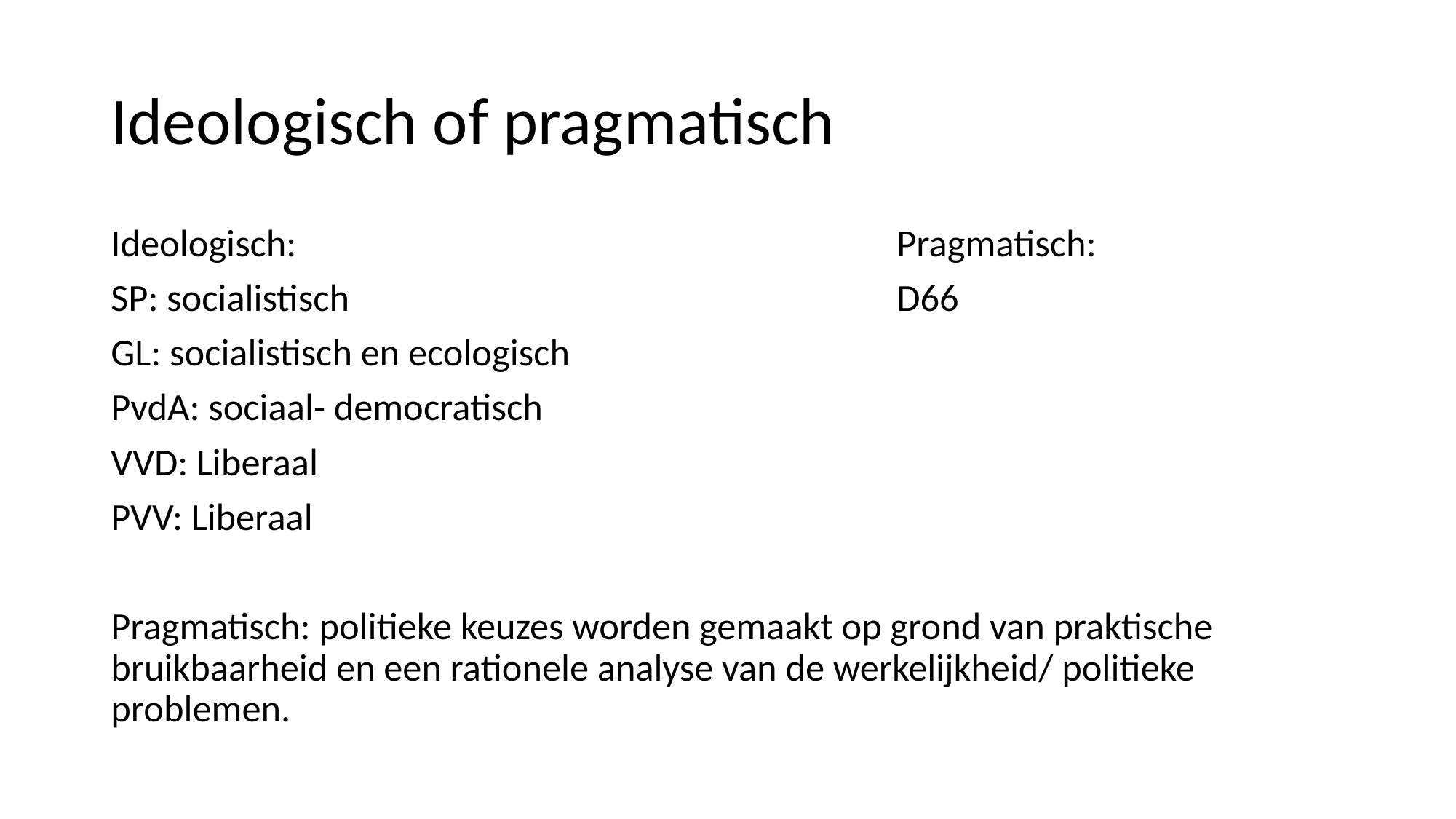

# Ideologisch of pragmatisch
Ideologisch:							Pragmatisch:
SP: socialistisch 						D66
GL: socialistisch en ecologisch
PvdA: sociaal- democratisch
VVD: Liberaal
PVV: Liberaal

Pragmatisch: politieke keuzes worden gemaakt op grond van praktische bruikbaarheid en een rationele analyse van de werkelijkheid/ politieke problemen.